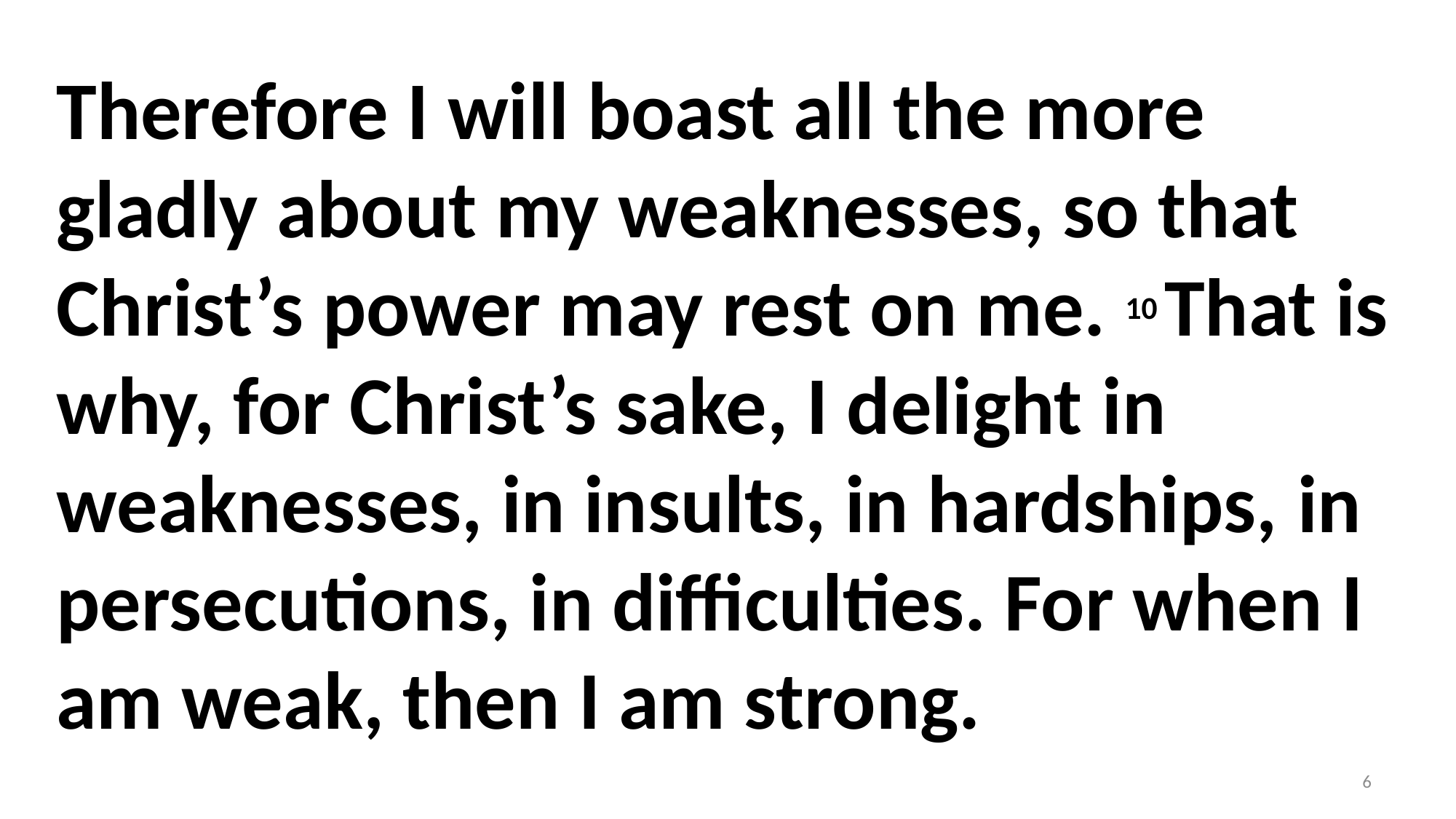

Therefore I will boast all the more gladly about my weaknesses, so that Christ’s power may rest on me. 10 That is why, for Christ’s sake, I delight in weaknesses, in insults, in hardships, in persecutions, in difficulties. For when I am weak, then I am strong.
6